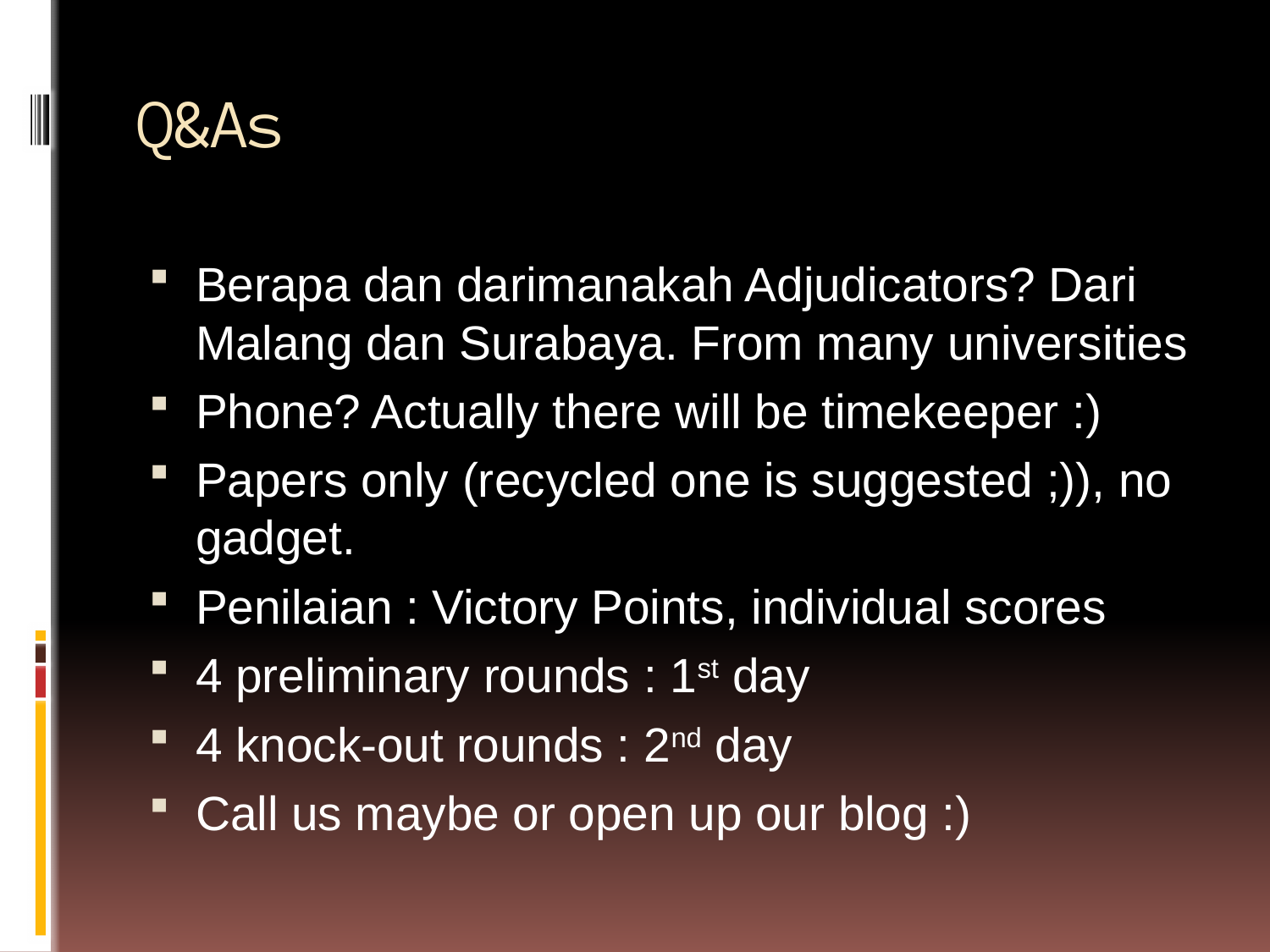

# Q&As
Berapa dan darimanakah Adjudicators? Dari Malang dan Surabaya. From many universities
Phone? Actually there will be timekeeper :)
Papers only (recycled one is suggested ;)), no gadget.
Penilaian : Victory Points, individual scores
4 preliminary rounds : 1st day
4 knock-out rounds : 2nd day
Call us maybe or open up our blog :)